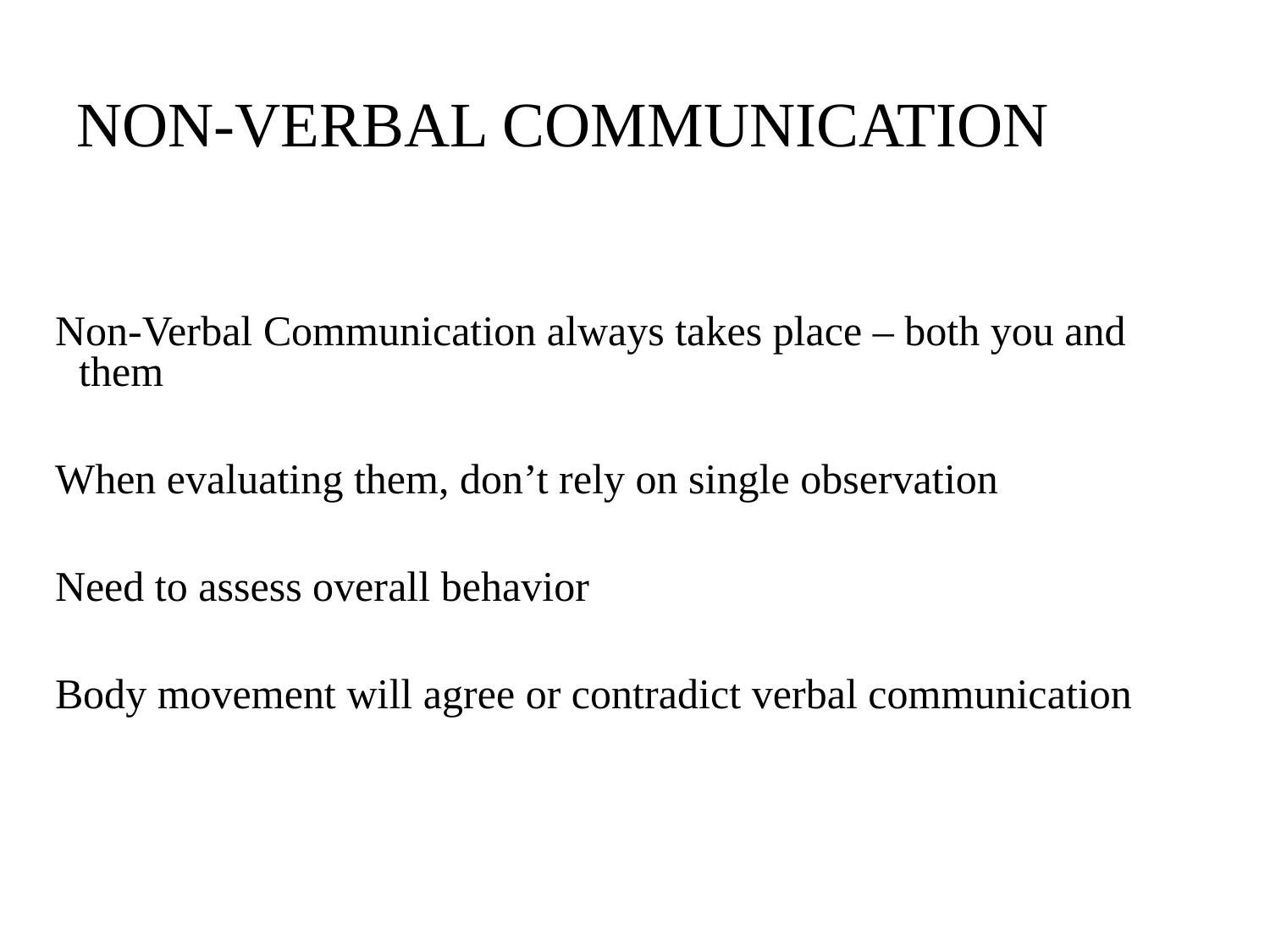

# NON-VERBAL COMMUNICATION
Non-Verbal Communication always takes place – both you and them

When evaluating them, don’t rely on single observation

Need to assess overall behavior

Body movement will agree or contradict verbal communication